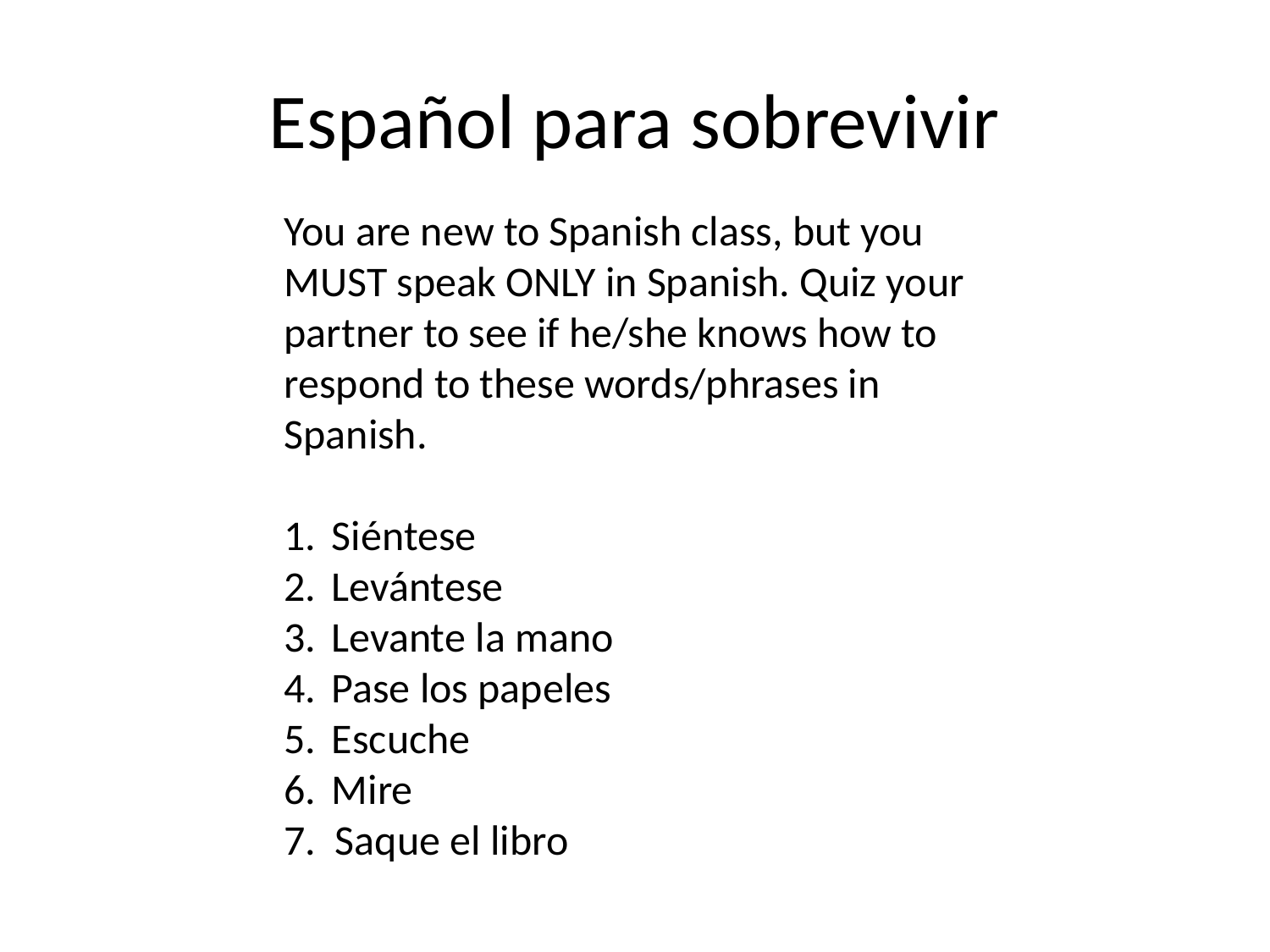

# Español para sobrevivir
You are new to Spanish class, but you MUST speak ONLY in Spanish. Quiz your partner to see if he/she knows how to respond to these words/phrases in Spanish.

Siéntese
Levántese
Levante la mano
Pase los papeles
Escuche
Mire
7.  Saque el libro